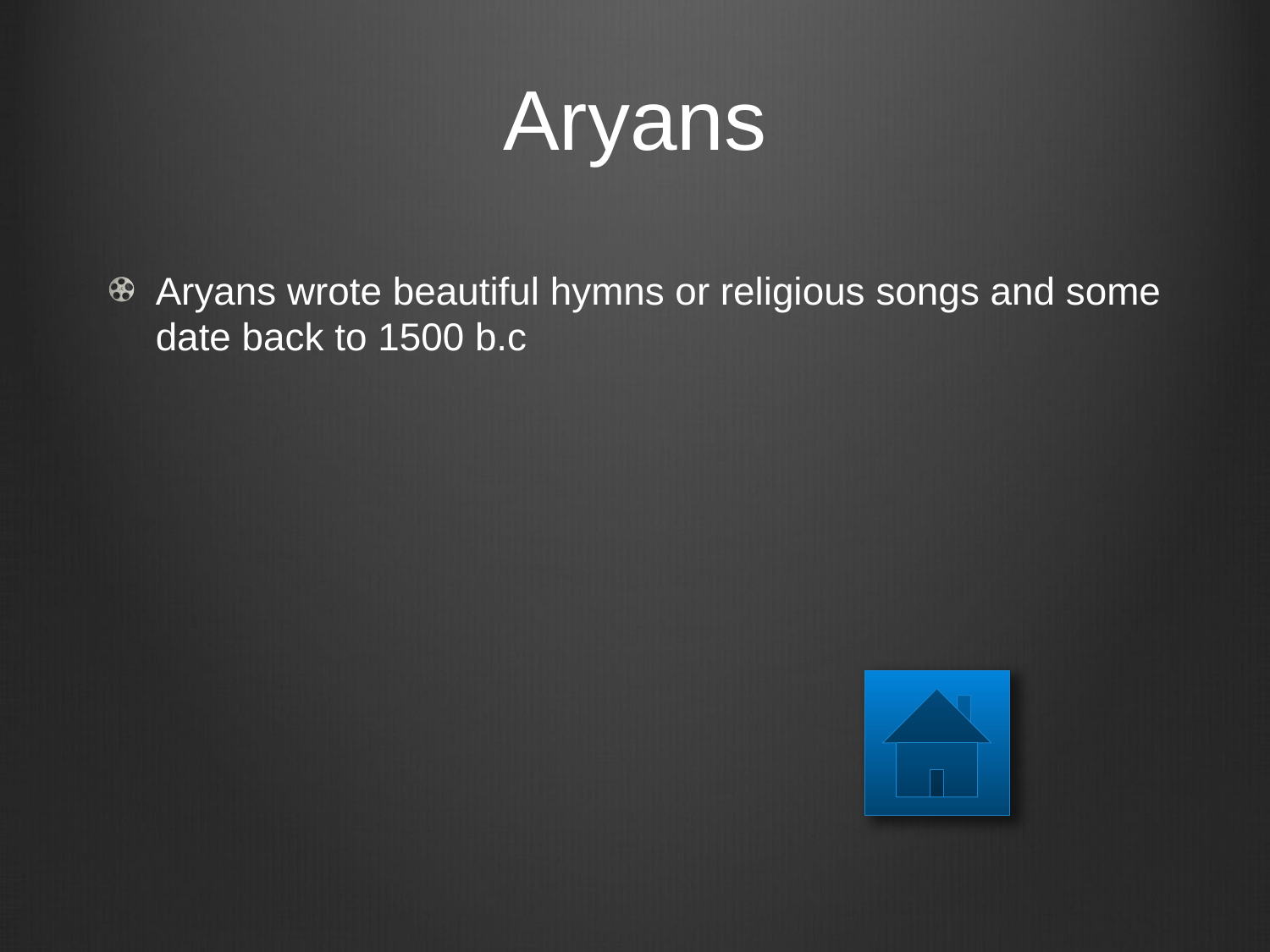

# Aryans
Aryans wrote beautiful hymns or religious songs and some date back to 1500 b.c